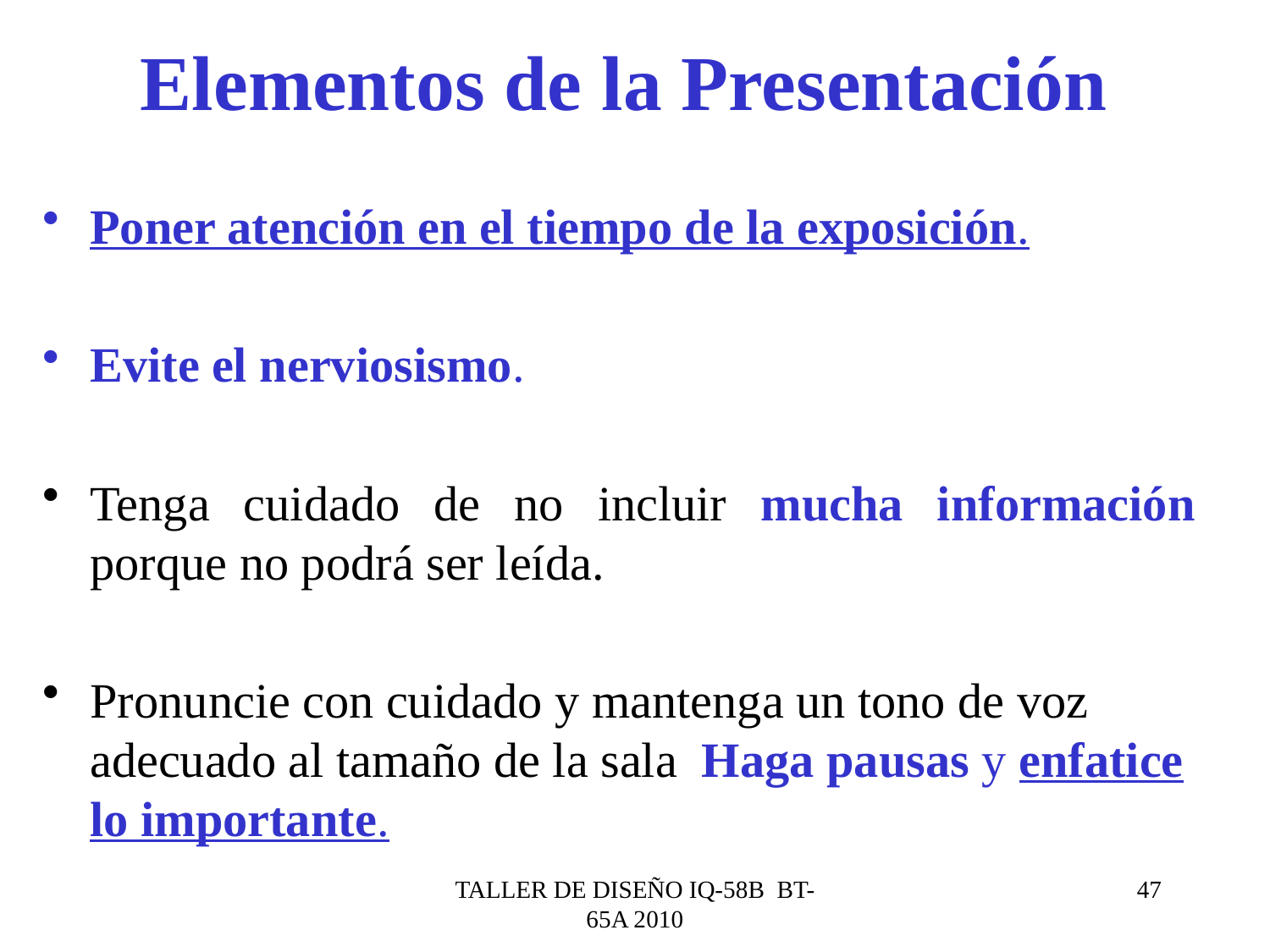

# Elementos de la Presentación
Poner atención en el tiempo de la exposición.

Evite el nerviosismo.

Tenga cuidado de no incluir mucha información, porque no podrá ser leída.

Pronuncie con cuidado y mantenga un tono de voz adecuado al tamaño de la sala. Haga pausas y enfatice lo importante.

TALLER DE DISEÑO IQ-58B  BT-65A 2010
47